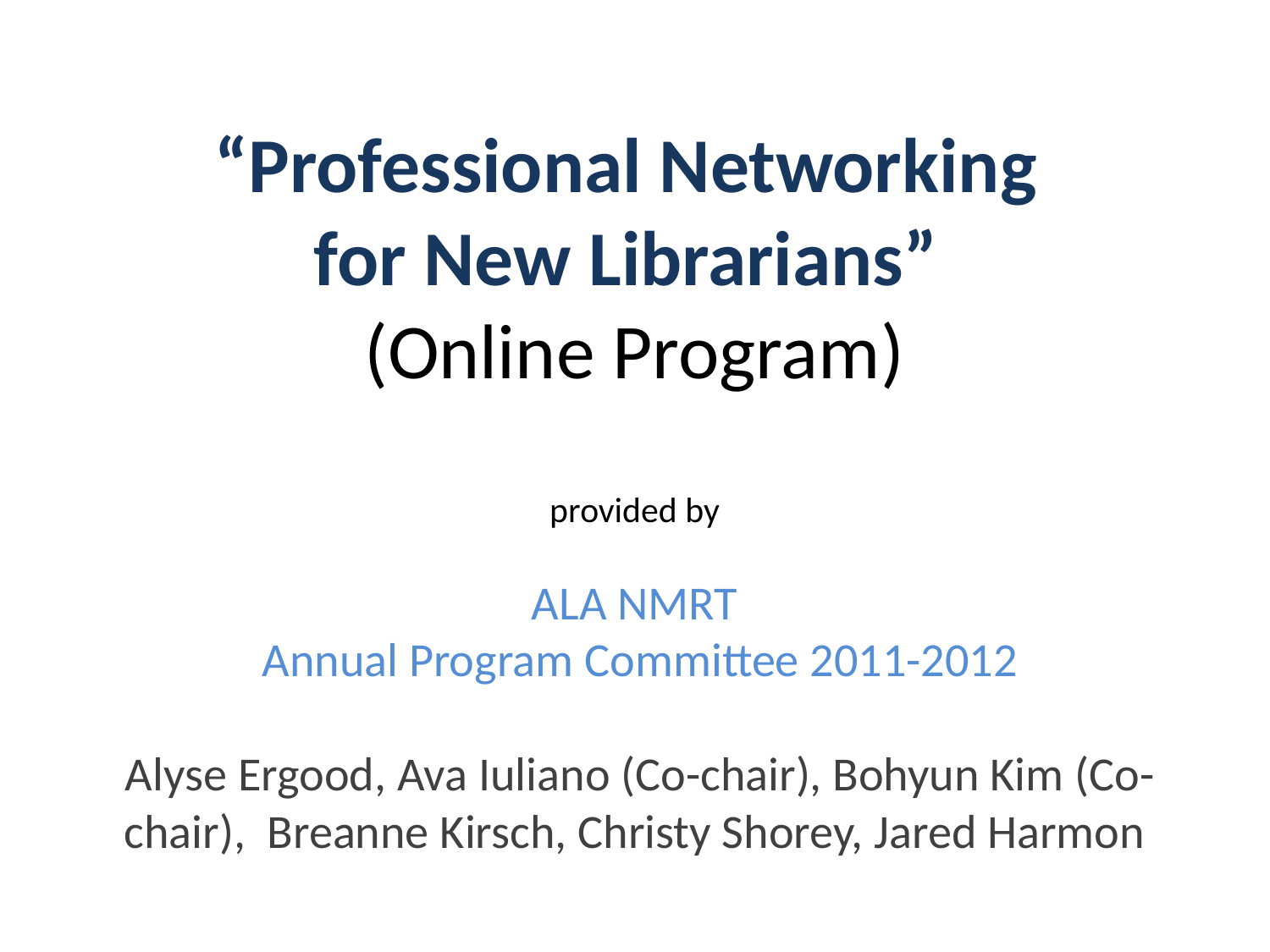

# “Professional Networking for New Librarians” (Online Program) provided by ALA NMRT Annual Program Committee 2011-2012  Alyse Ergood, Ava Iuliano (Co-chair), Bohyun Kim (Co-chair),  Breanne Kirsch, Christy Shorey, Jared Harmon